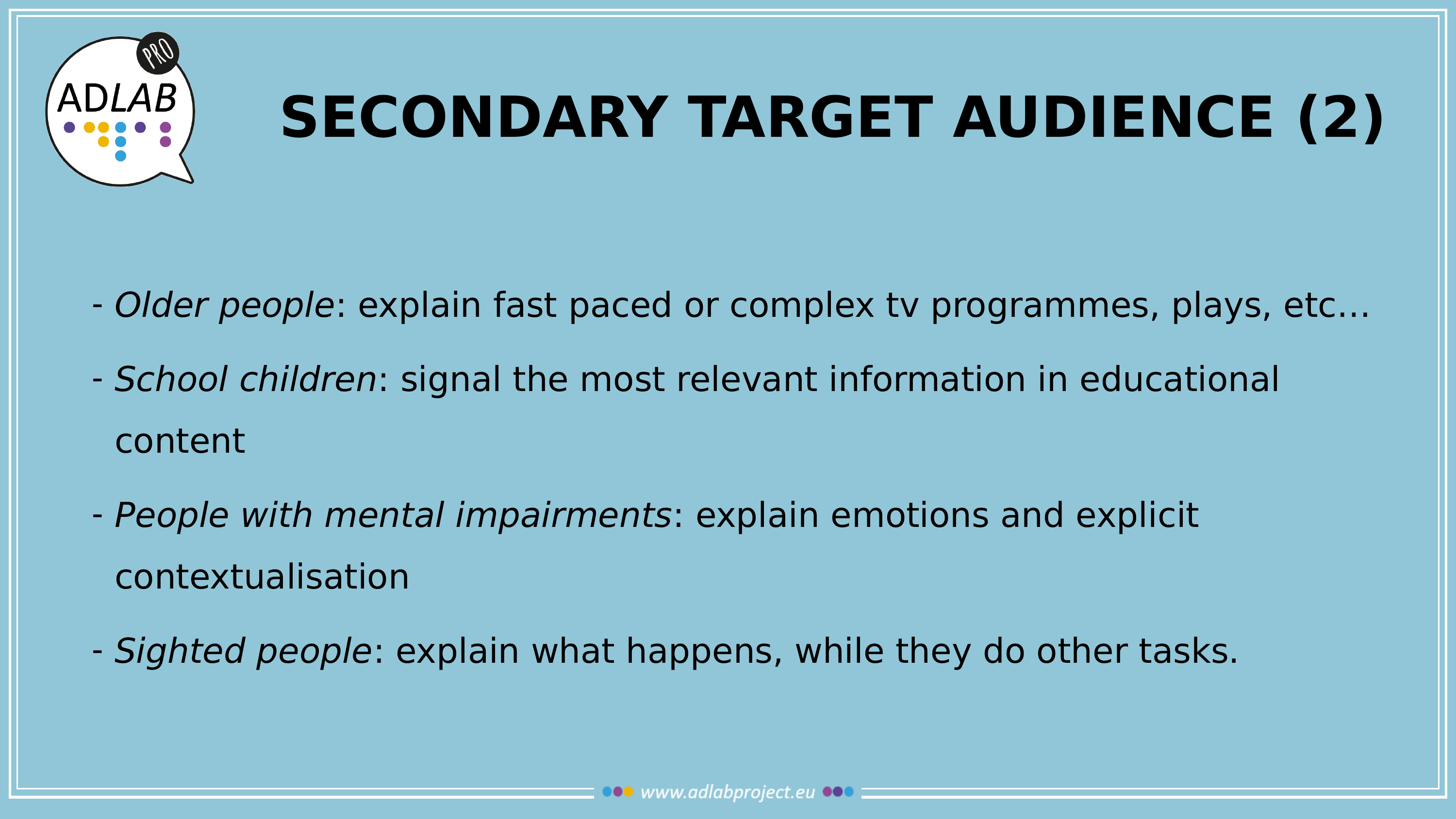

# SECONDARY TARGET AUDIENCE (2)
Older people: explain fast paced or complex tv programmes, plays, etc…
School children: signal the most relevant information in educational content
People with mental impairments: explain emotions and explicit contextualisation
Sighted people: explain what happens, while they do other tasks.